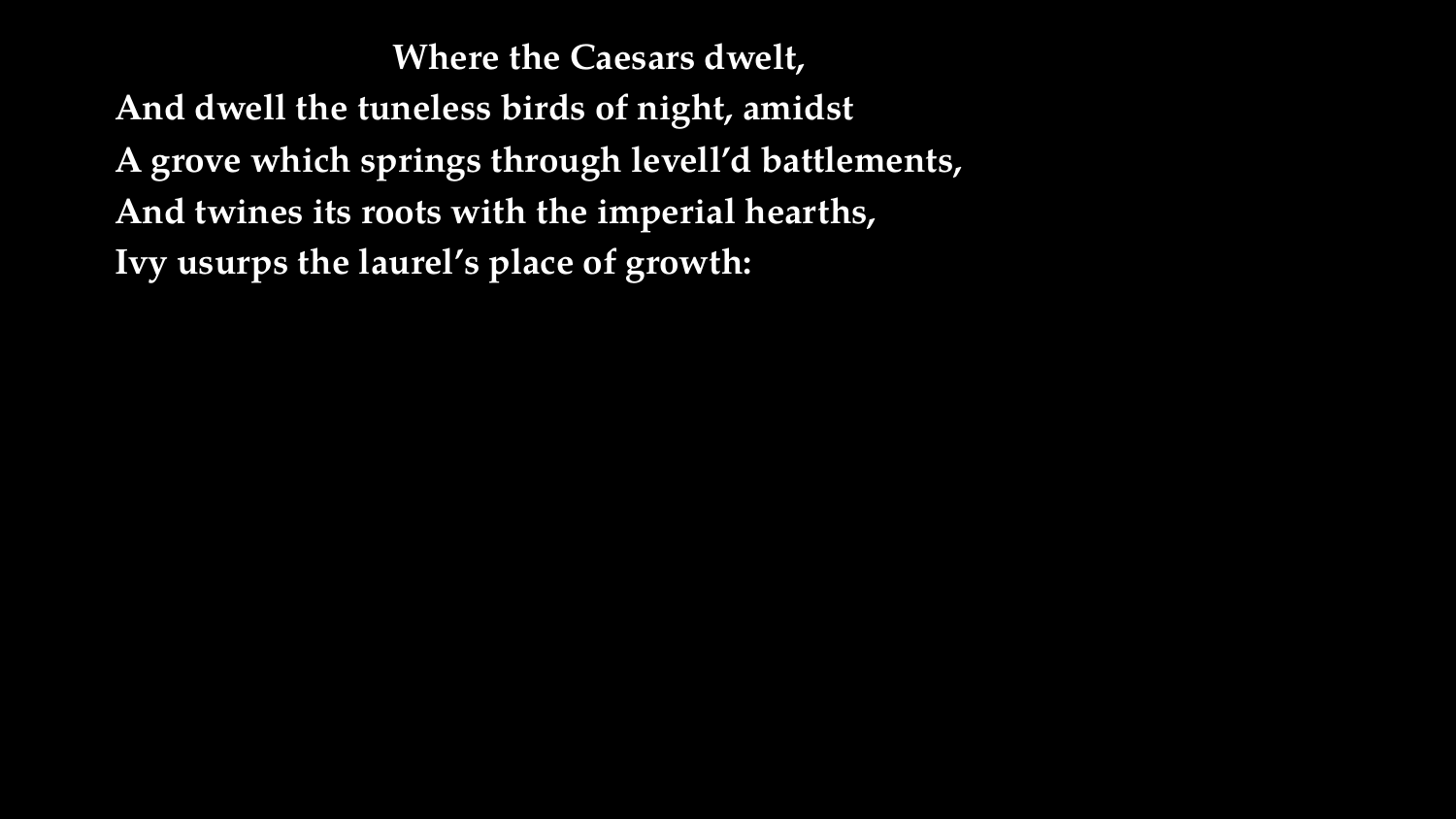

# Where the Caesars dwelt, And dwell the tuneless birds of night, amidst A grove which springs through levell’d battlements, And twines its roots with the imperial hearths, Ivy usurps the laurel’s place of growth: